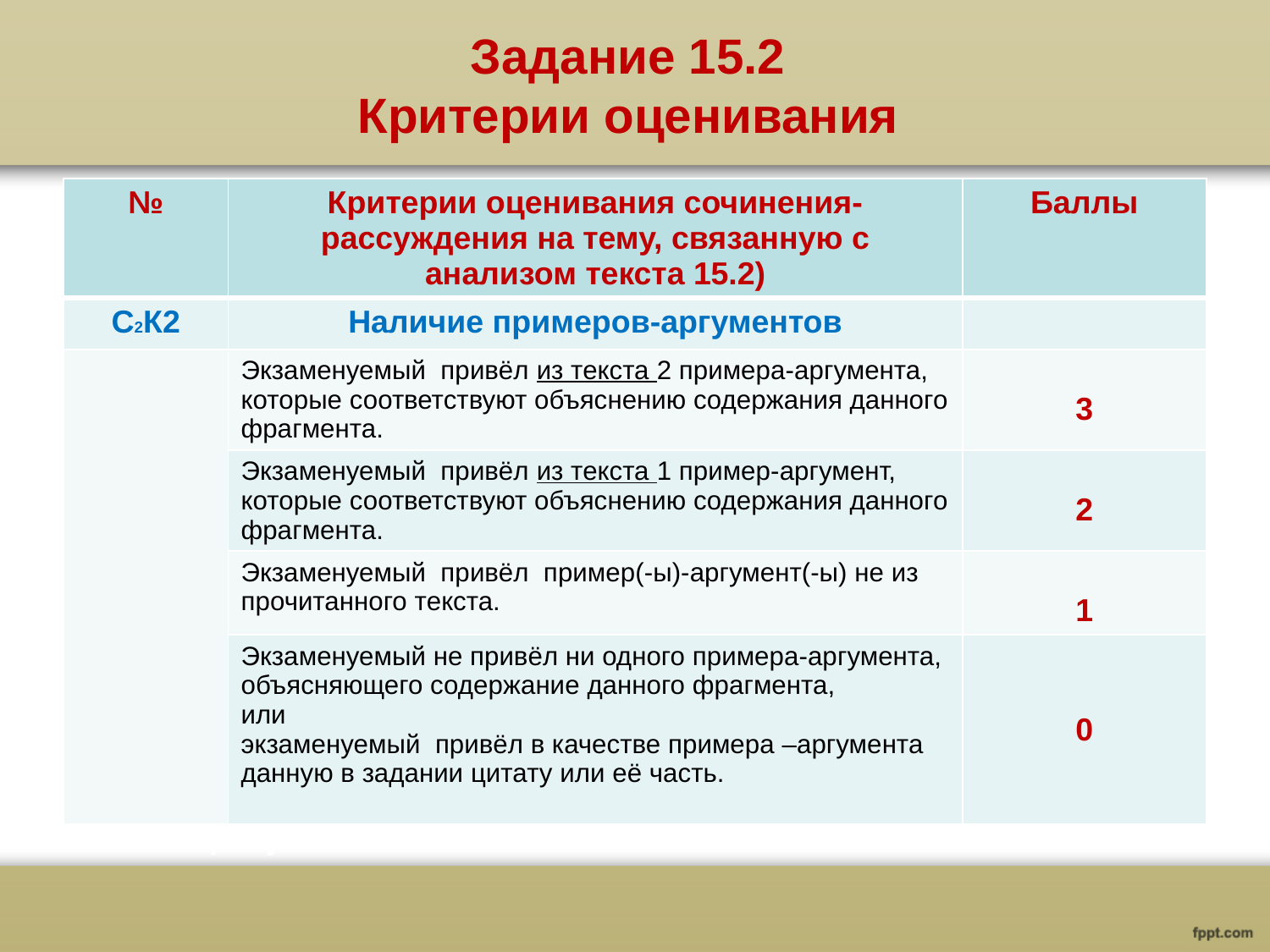

# Задание 15.2 Критерии оценивания
| № | Критерии оценивания сочинения-рассуждения на тему, связанную с анализом текста 15.2) | Баллы |
| --- | --- | --- |
| С2К2 | Наличие примеров-аргументов |  |
|  | Экзаменуемый привёл из текста 2 примера-аргумента, которые соответствуют объяснению содержания данного фрагмента. | 3 |
|  | Экзаменуемый привёл из текста 1 пример-аргумент, которые соответствуют объяснению содержания данного фрагмента. | 2 |
|  | Экзаменуемый привёл пример(-ы)-аргумент(-ы) не из прочитанного текста. | 1 |
|  | Экзаменуемый не привёл ни одного примера-аргумента, объясняющего содержание данного фрагмента, или экзаменуемый привёл в качестве примера –аргумента данную в задании цитату или её часть. | 0 |